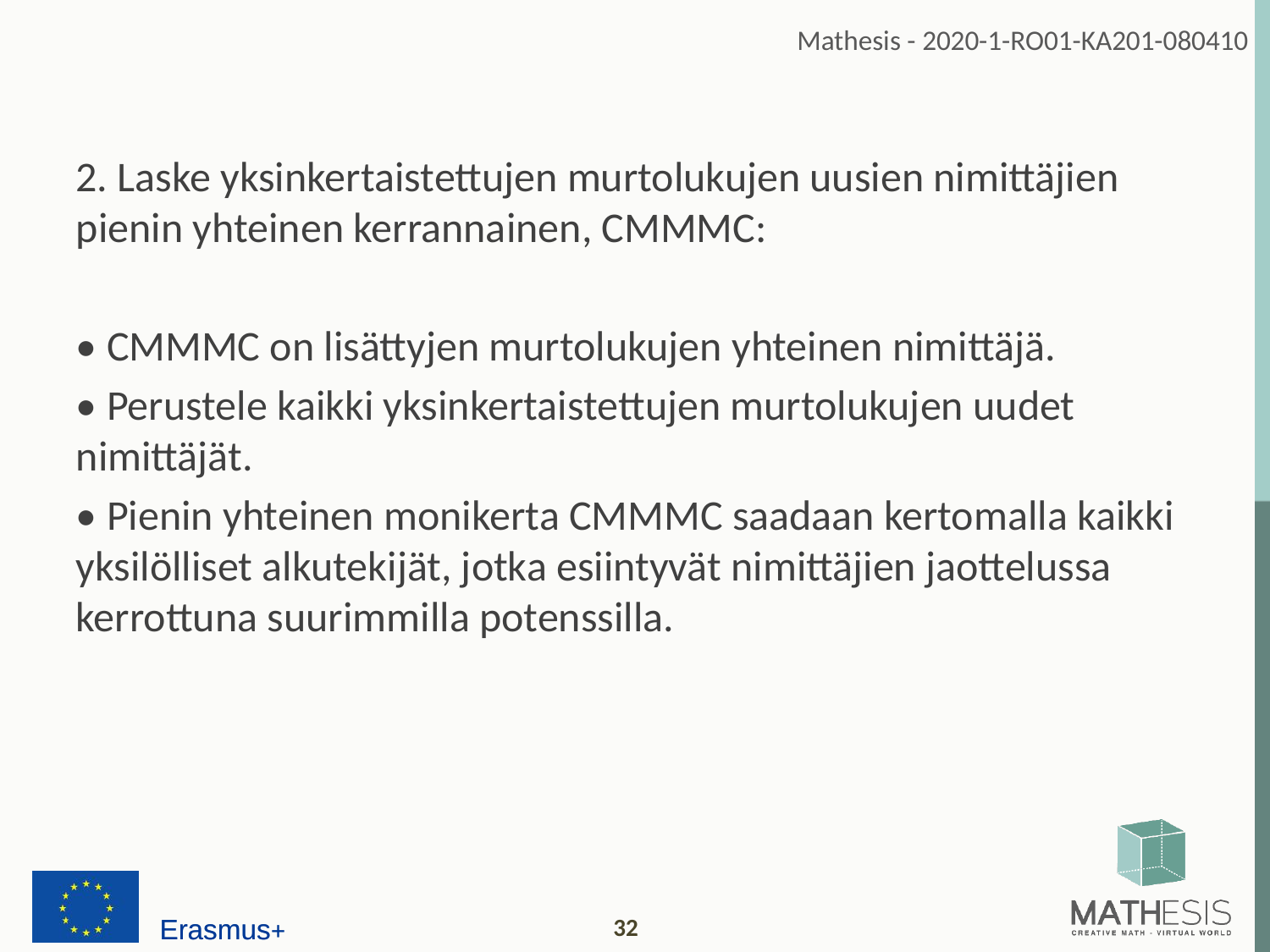

2. Laske yksinkertaistettujen murtolukujen uusien nimittäjien pienin yhteinen kerrannainen, CMMMC:

• CMMMC on lisättyjen murtolukujen yhteinen nimittäjä.
• Perustele kaikki yksinkertaistettujen murtolukujen uudet nimittäjät.
• Pienin yhteinen monikerta CMMMC saadaan kertomalla kaikki yksilölliset alkutekijät, jotka esiintyvät nimittäjien jaottelussa kerrottuna suurimmilla potenssilla.